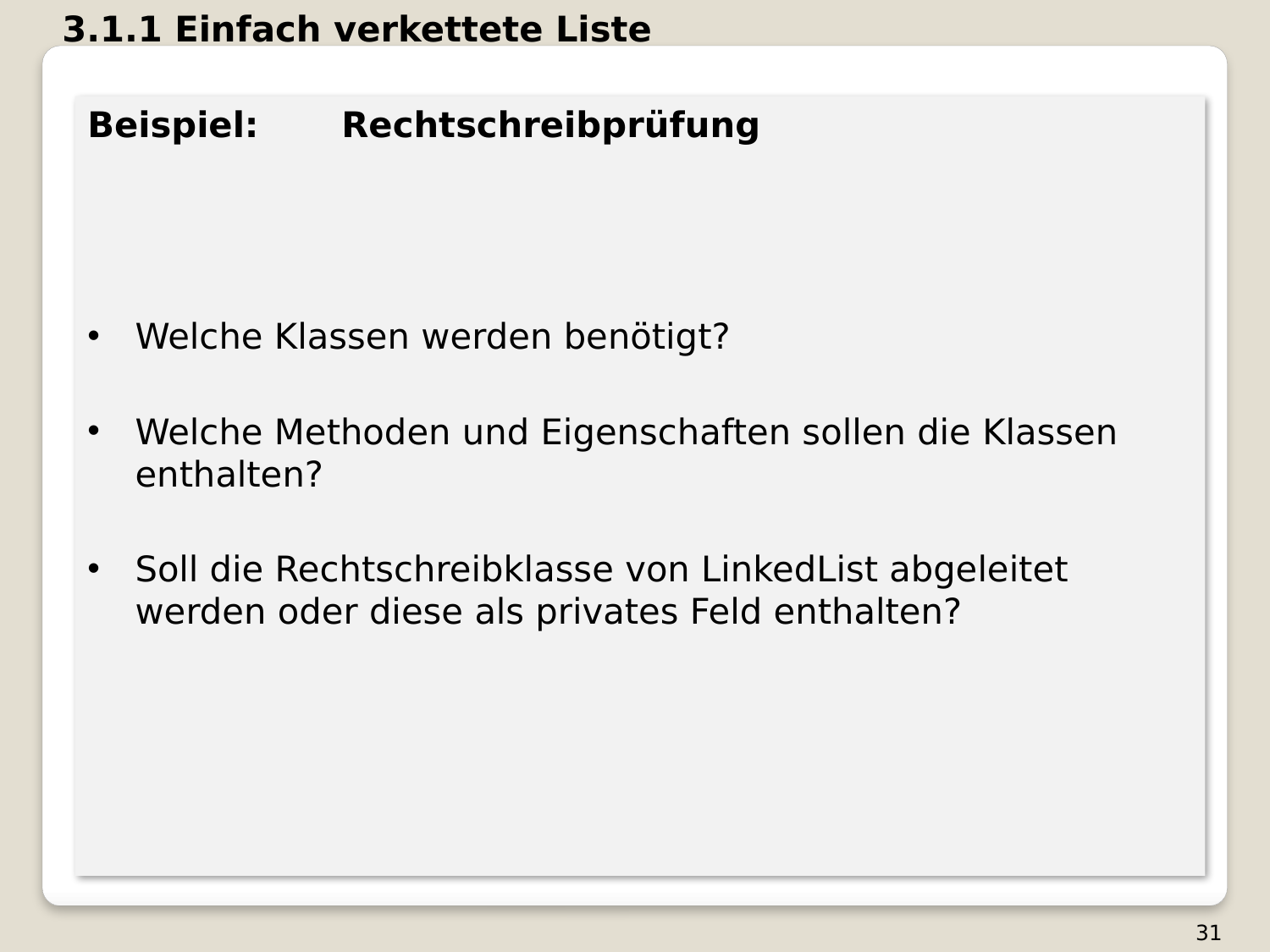

3.1.1 Einfach verkettete Liste
Beispiel:	Rechtschreibprüfung

Welche Klassen werden benötigt?
Welche Methoden und Eigenschaften sollen die Klassen enthalten?
Soll die Rechtschreibklasse von LinkedList abgeleitet werden oder diese als privates Feld enthalten?